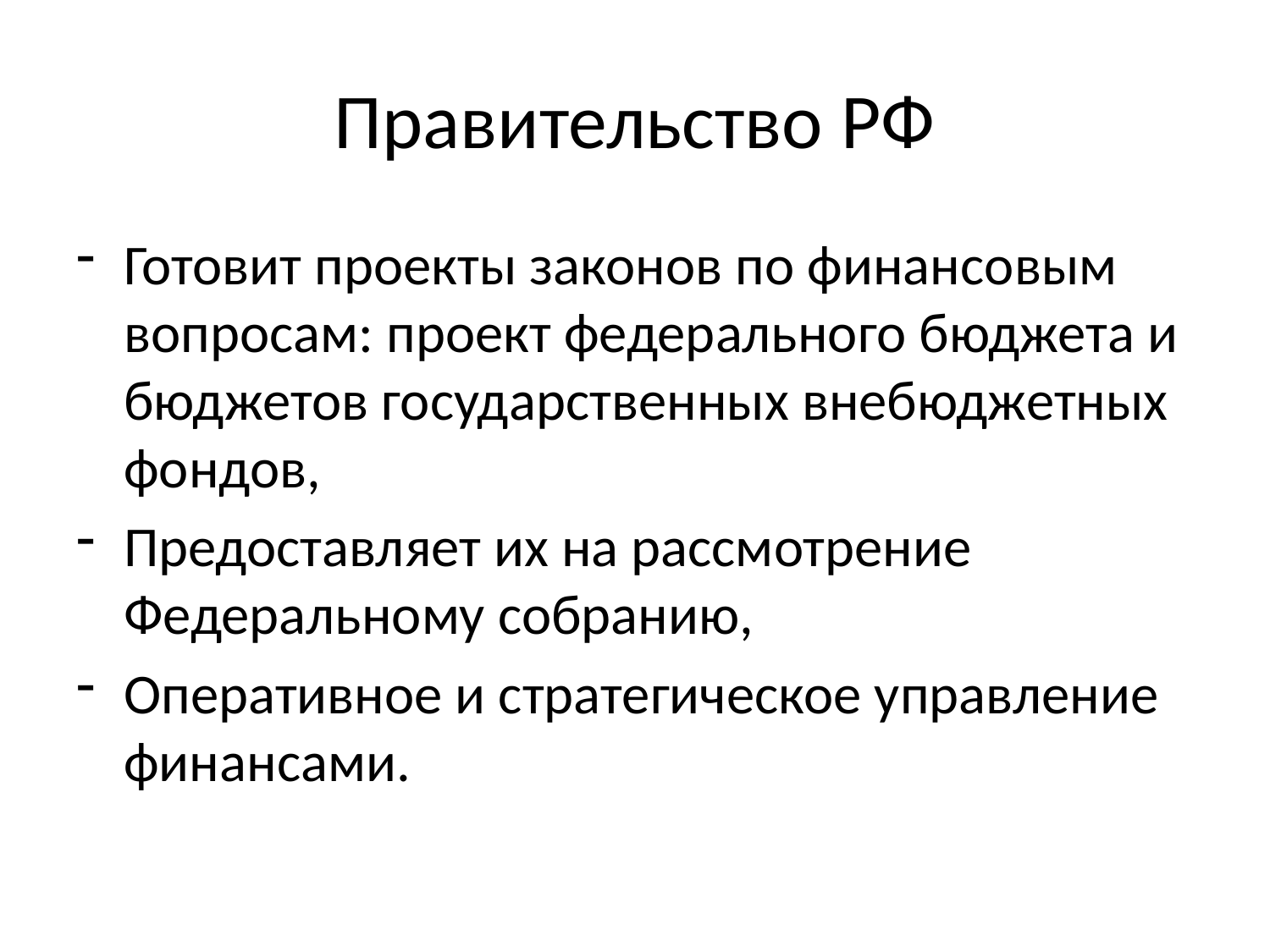

# Правительство РФ
Готовит проекты законов по финансовым вопросам: проект федерального бюджета и бюджетов государственных внебюджетных фондов,
Предоставляет их на рассмотрение Федеральному собранию,
Оперативное и стратегическое управление финансами.